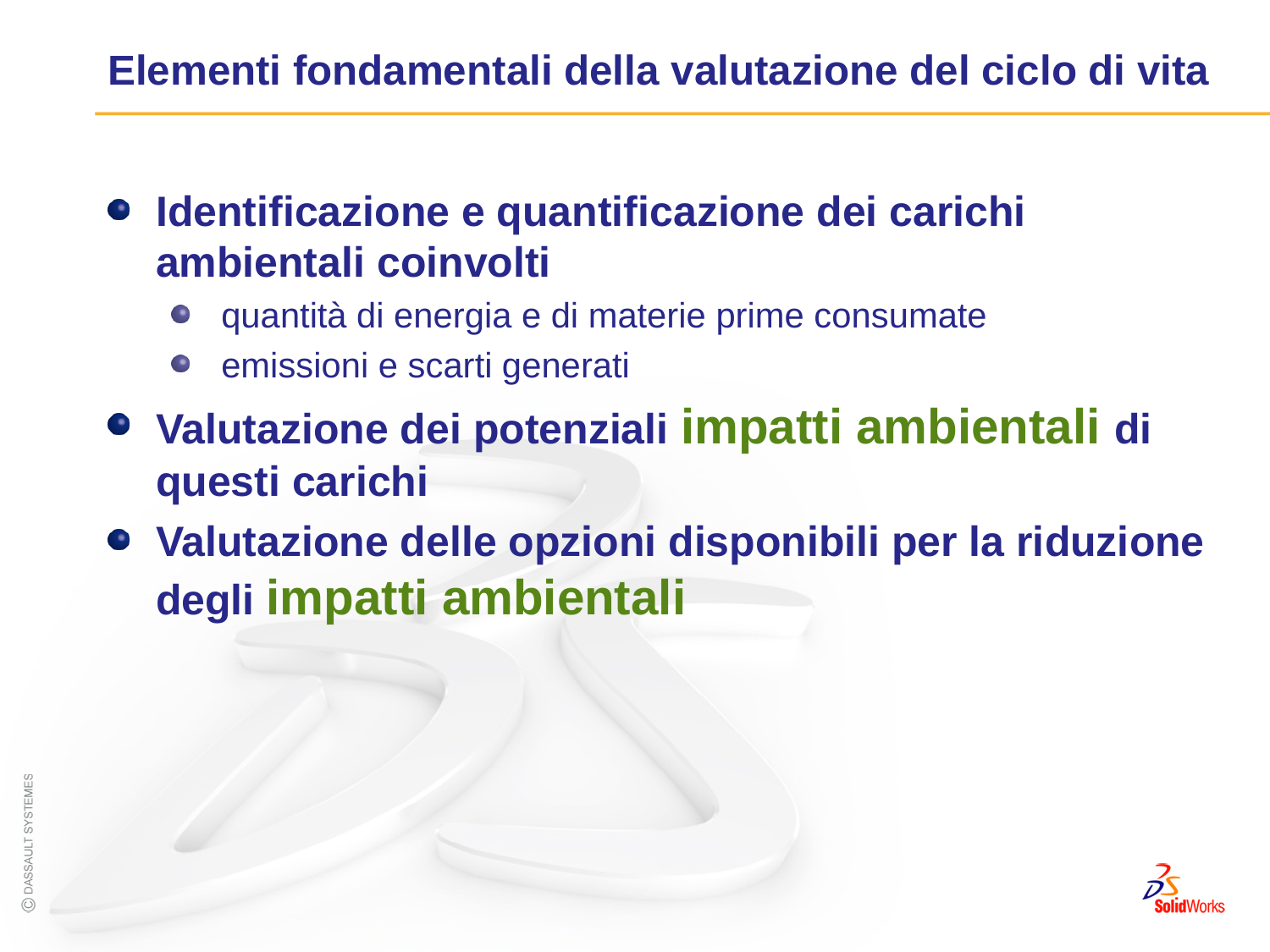

# Elementi fondamentali della valutazione del ciclo di vita
Identificazione e quantificazione dei carichi ambientali coinvolti
 quantità di energia e di materie prime consumate
 emissioni e scarti generati
Valutazione dei potenziali impatti ambientali di questi carichi
Valutazione delle opzioni disponibili per la riduzione degli impatti ambientali